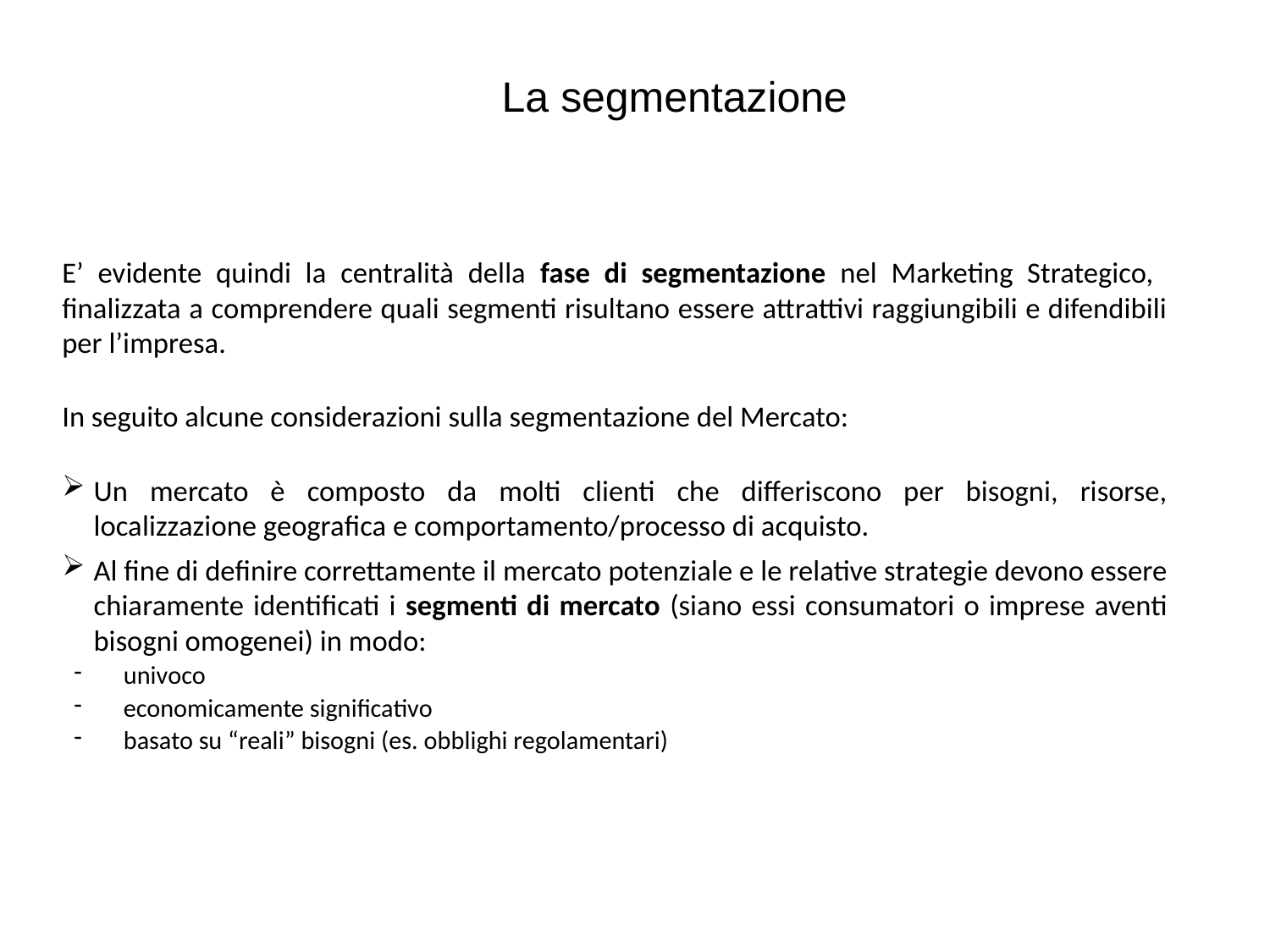

# La segmentazione
E’ evidente quindi la centralità della fase di segmentazione nel Marketing Strategico,  finalizzata a comprendere quali segmenti risultano essere attrattivi raggiungibili e difendibili per l’impresa.

In seguito alcune considerazioni sulla segmentazione del Mercato:

Un mercato è composto da molti clienti che differiscono per bisogni, risorse, localizzazione geografica e comportamento/processo di acquisto.

Al fine di definire correttamente il mercato potenziale e le relative strategie devono essere chiaramente identificati i segmenti di mercato (siano essi consumatori o imprese aventi bisogni omogenei) in modo:
univoco
economicamente significativo
basato su “reali” bisogni (es. obblighi regolamentari)